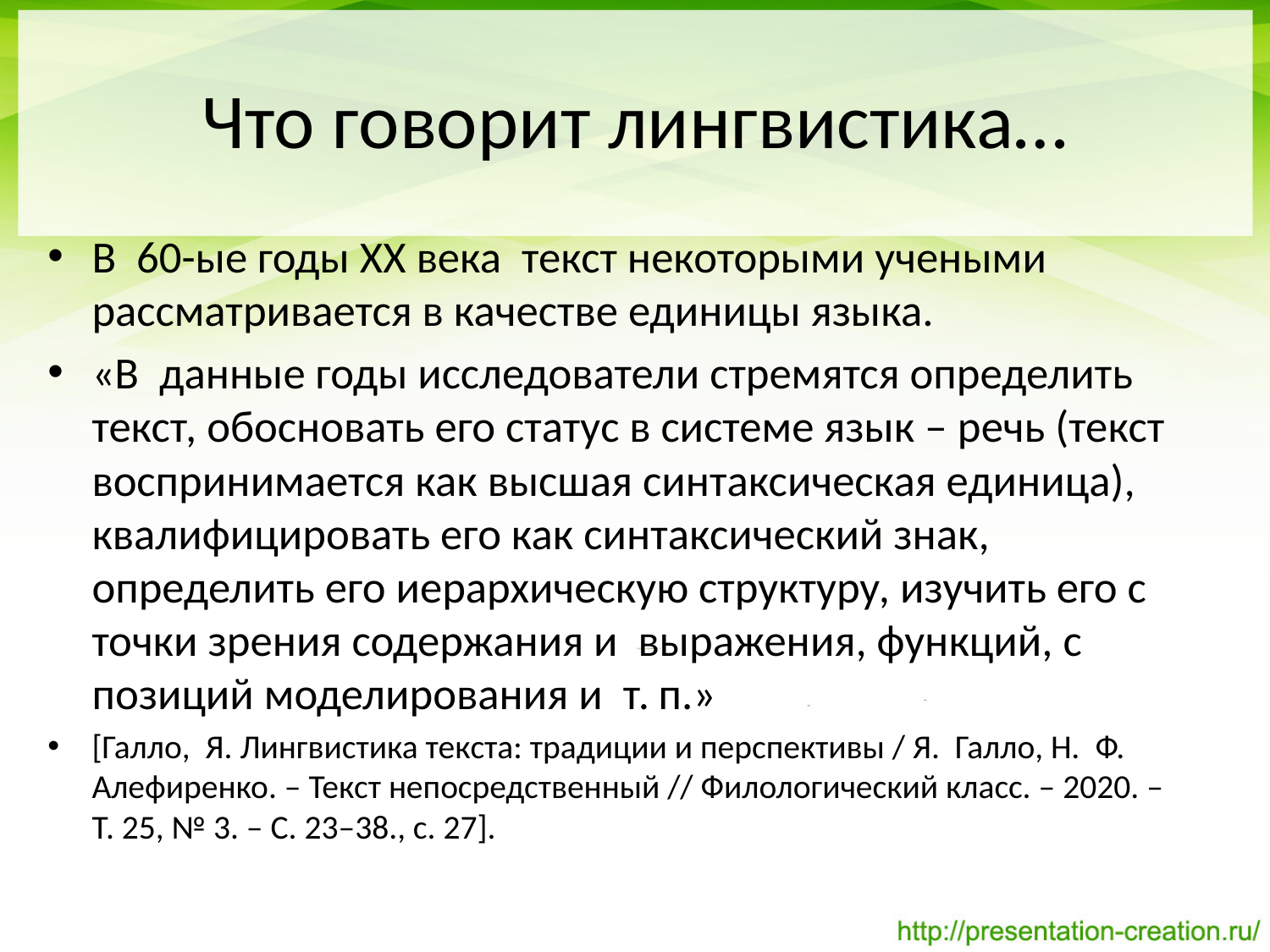

# Что говорит лингвистика…
В  60-ые годы XX века  текст некоторыми учеными рассматривается в качестве единицы языка.
«В  данные годы исследователи стремятся определить текст, обосновать его статус в системе язык ‒ речь (текст воспринимается как высшая синтаксическая единица), квалифицировать его как синтаксический знак, определить его иерархическую структуру, изучить его с  точки зрения содержания и  выражения, функций, с  позиций моделирования и  т. п.»
[Галло,  Я. Лингвистика текста: традиции и перспективы / Я.  Галло, Н.  Ф.  Алефиренко. – Текст непосредственный // Филологический класс. – 2020. – Т. 25, № 3. – С. 23–38., с. 27].